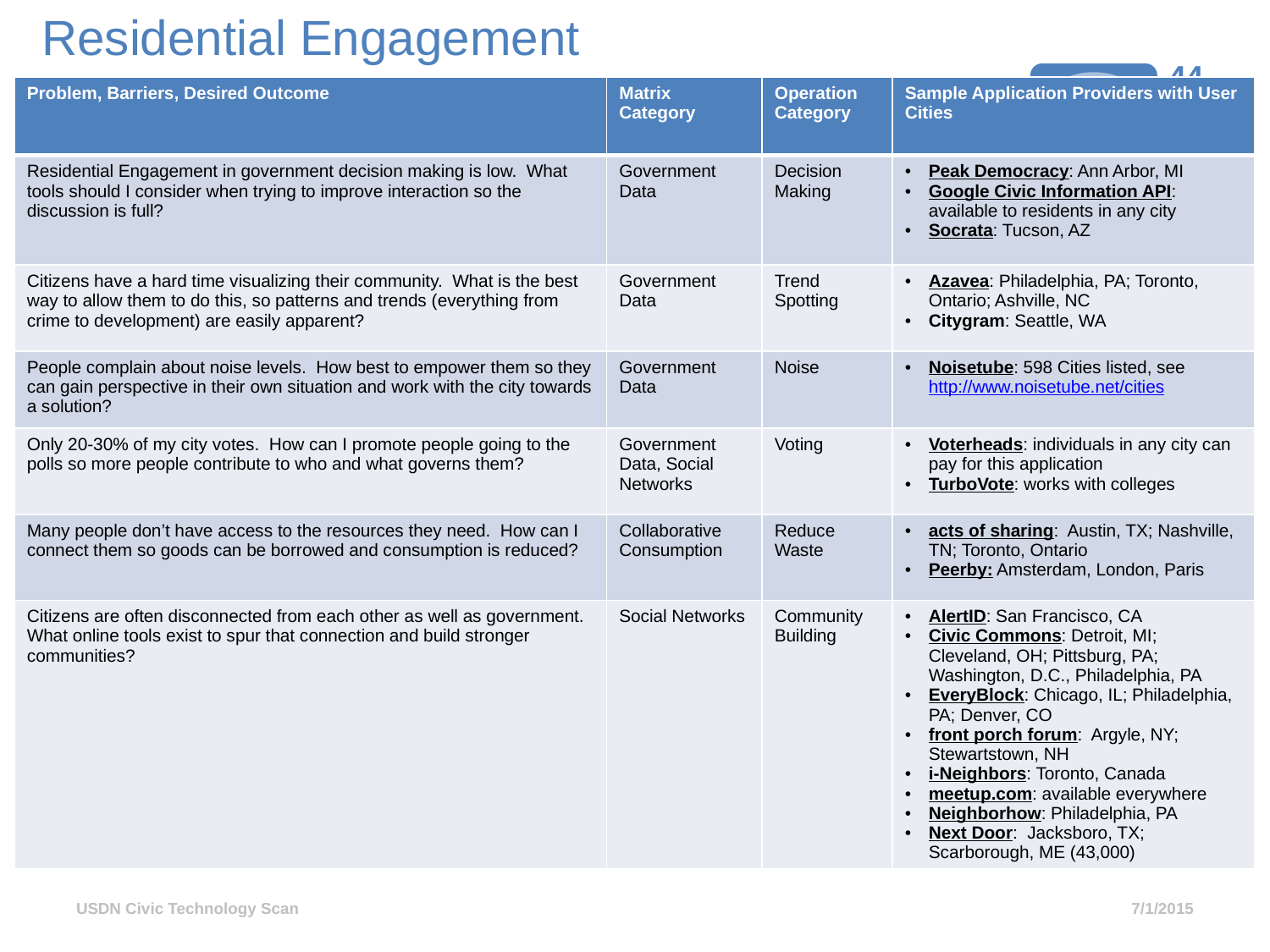

# Residential Engagement
44
| Problem, Barriers, Desired Outcome | Matrix Category | Operation Category | Sample Application Providers with User Cities |
| --- | --- | --- | --- |
| Residential Engagement in government decision making is low. What tools should I consider when trying to improve interaction so the discussion is full? | Government Data | Decision Making | Peak Democracy: Ann Arbor, MI Google Civic Information API: available to residents in any city Socrata: Tucson, AZ |
| Citizens have a hard time visualizing their community. What is the best way to allow them to do this, so patterns and trends (everything from crime to development) are easily apparent? | Government Data | Trend Spotting | Azavea: Philadelphia, PA; Toronto, Ontario; Ashville, NC Citygram: Seattle, WA |
| People complain about noise levels. How best to empower them so they can gain perspective in their own situation and work with the city towards a solution? | Government Data | Noise | Noisetube: 598 Cities listed, see http://www.noisetube.net/cities |
| Only 20-30% of my city votes. How can I promote people going to the polls so more people contribute to who and what governs them? | Government Data, Social Networks | Voting | Voterheads: individuals in any city can pay for this application TurboVote: works with colleges |
| Many people don’t have access to the resources they need. How can I connect them so goods can be borrowed and consumption is reduced? | Collaborative Consumption | Reduce Waste | acts of sharing: Austin, TX; Nashville, TN; Toronto, Ontario Peerby: Amsterdam, London, Paris |
| Citizens are often disconnected from each other as well as government. What online tools exist to spur that connection and build stronger communities? | Social Networks | Community Building | AlertID: San Francisco, CA Civic Commons: Detroit, MI; Cleveland, OH; Pittsburg, PA; Washington, D.C., Philadelphia, PA EveryBlock: Chicago, IL; Philadelphia, PA; Denver, CO front porch forum: Argyle, NY; Stewartstown, NH i-Neighbors: Toronto, Canada meetup.com: available everywhere Neighborhow: Philadelphia, PA Next Door: Jacksboro, TX; Scarborough, ME (43,000) |
USDN Civic Technology Scan
7/1/2015